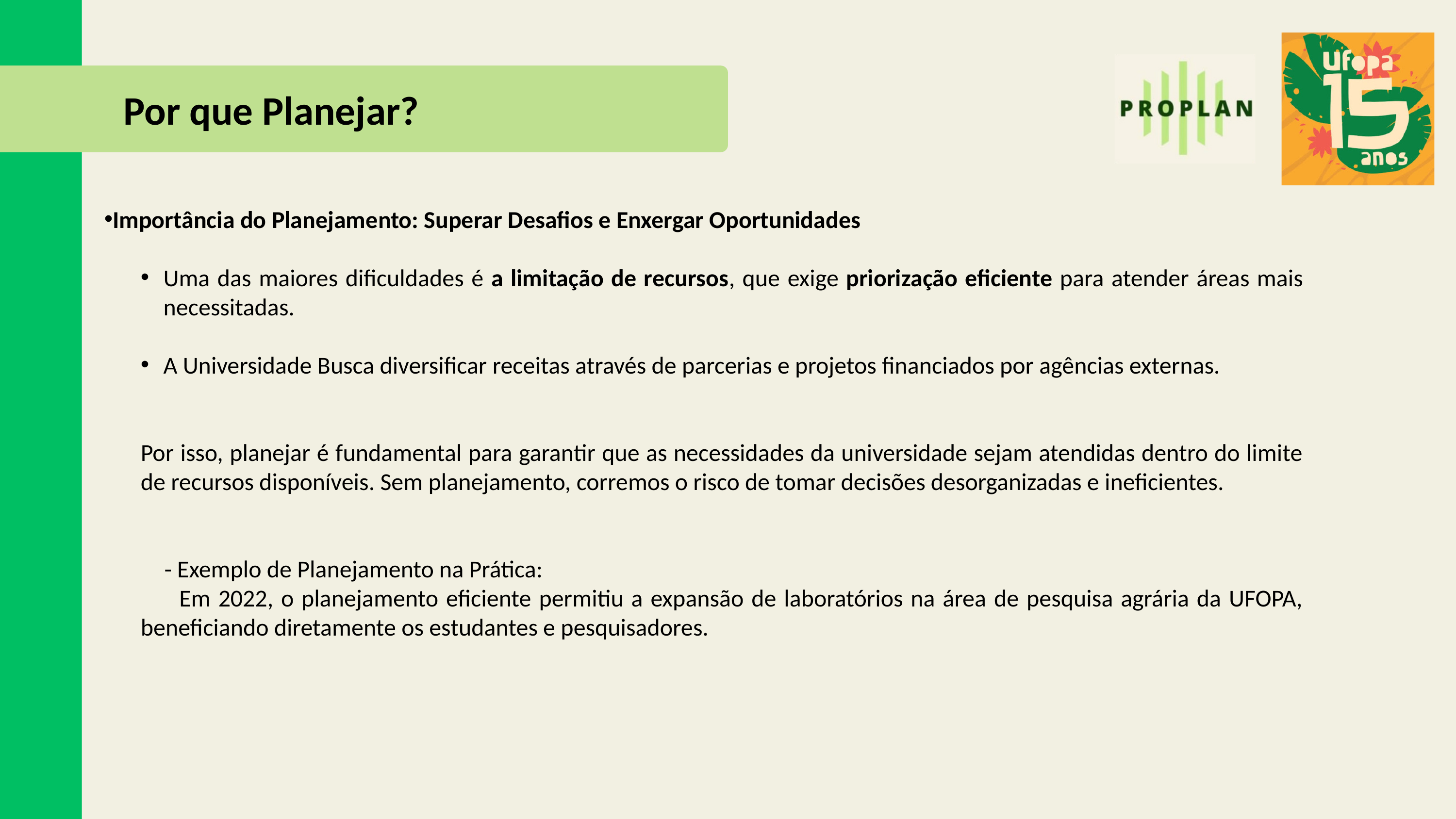

Por que Planejar?
Importância do Planejamento: Superar Desafios e Enxergar Oportunidades

Uma das maiores dificuldades é a limitação de recursos, que exige priorização eficiente para atender áreas mais necessitadas.

A Universidade Busca diversificar receitas através de parcerias e projetos financiados por agências externas.

Por isso, planejar é fundamental para garantir que as necessidades da universidade sejam atendidas dentro do limite de recursos disponíveis. Sem planejamento, corremos o risco de tomar decisões desorganizadas e ineficientes.

           - Exemplo de Planejamento na Prática:
     Em 2022, o planejamento eficiente permitiu a expansão de laboratórios na área de pesquisa agrária da UFOPA, beneficiando diretamente os estudantes e pesquisadores.